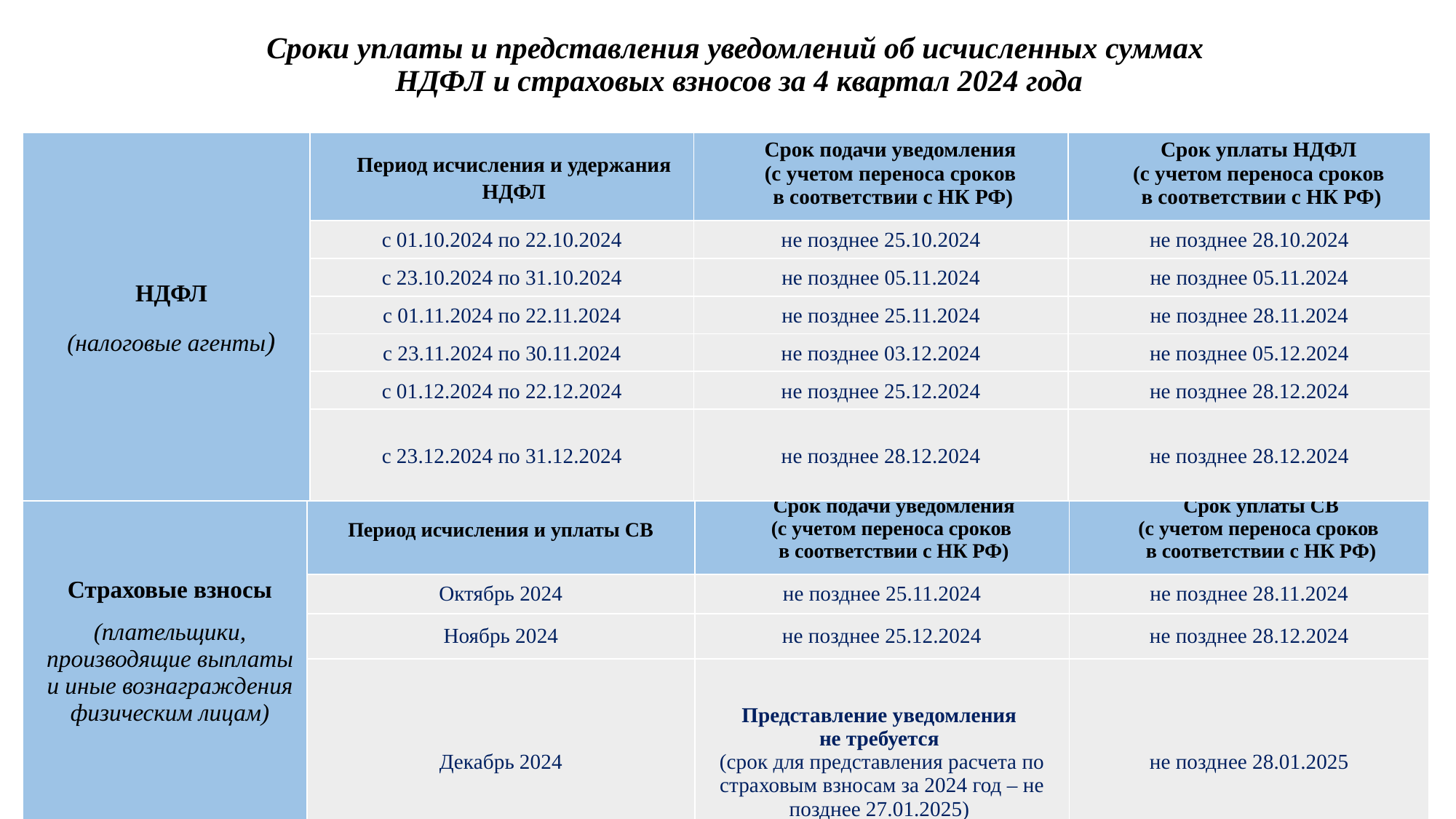

Сроки уплаты и представления уведомлений об исчисленных суммах
НДФЛ и страховых взносов за 4 квартал 2024 года
| НДФЛ (налоговые агенты) | Период исчисления и удержания НДФЛ | Срок подачи уведомления (с учетом переноса сроков в соответствии с НК РФ) | Срок уплаты НДФЛ (с учетом переноса сроков в соответствии с НК РФ) |
| --- | --- | --- | --- |
|  | с 01.10.2024 по 22.10.2024 | не позднее 25.10.2024 | не позднее 28.10.2024 |
|  | с 23.10.2024 по 31.10.2024 | не позднее 05.11.2024 | не позднее 05.11.2024 |
|  | с 01.11.2024 по 22.11.2024 | не позднее 25.11.2024 | не позднее 28.11.2024 |
|  | с 23.11.2024 по 30.11.2024 | не позднее 03.12.2024 | не позднее 05.12.2024 |
|  | с 01.12.2024 по 22.12.2024 | не позднее 25.12.2024 | не позднее 28.12.2024 |
|  | с 23.12.2024 по 31.12.2024 | не позднее 28.12.2024 | не позднее 28.12.2024 |
| Страховые взносы (плательщики, производящие выплаты и иные вознаграждения физическим лицам) | Период исчисления и уплаты СВ | Срок подачи уведомления (с учетом переноса сроков в соответствии с НК РФ) | Срок уплаты СВ (с учетом переноса сроков в соответствии с НК РФ) |
| --- | --- | --- | --- |
|  | Октябрь 2024 | не позднее 25.11.2024 | не позднее 28.11.2024 |
|  | Ноябрь 2024 | не позднее 25.12.2024 | не позднее 28.12.2024 |
|  | Декабрь 2024 | Представление уведомления не требуется (срок для представления расчета по страховым взносам за 2024 год – не позднее 27.01.2025) | не позднее 28.01.2025 |